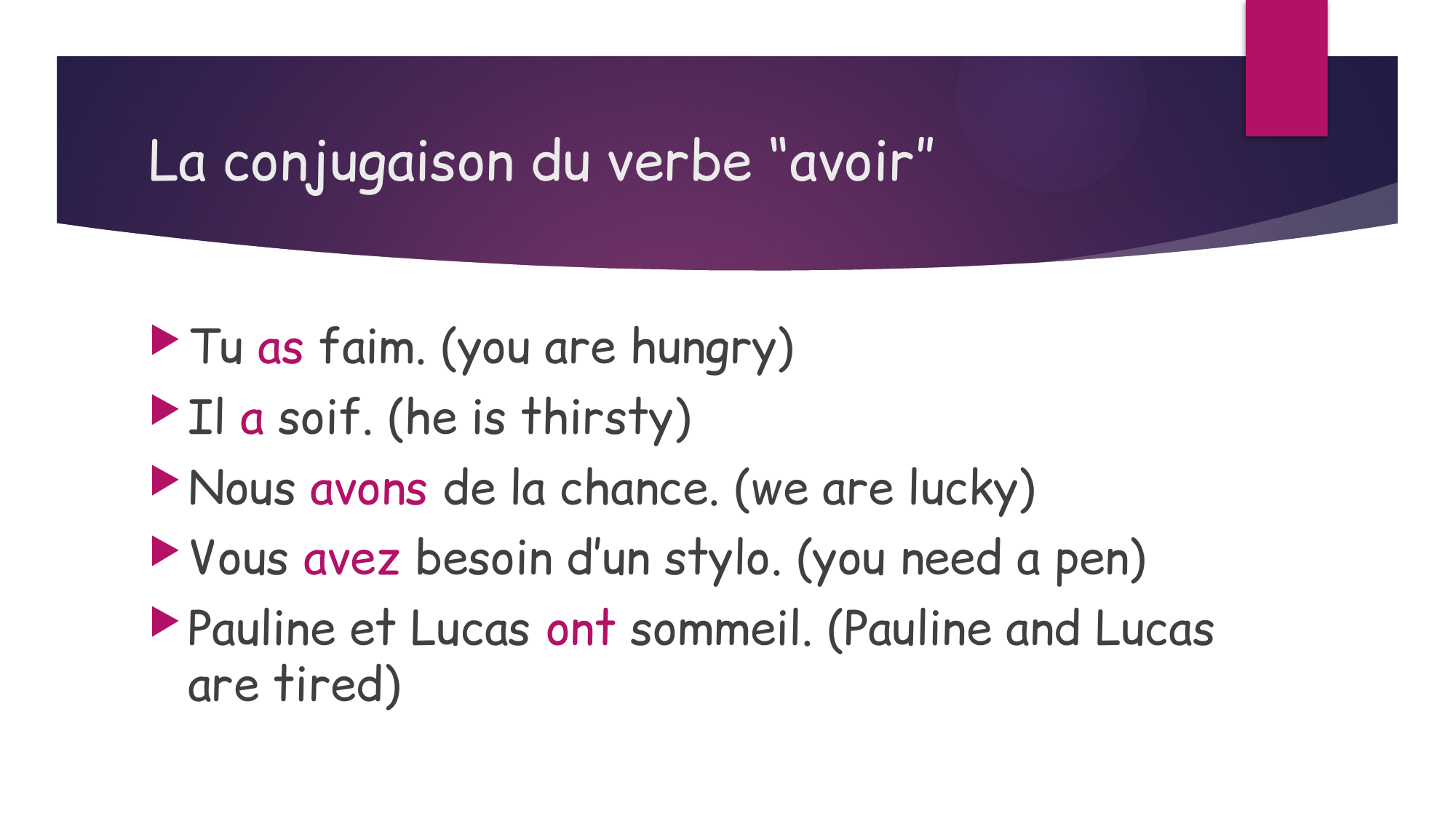

# La conjugaison du verbe “avoir”
Tu as faim. (you are hungry)
Il a soif. (he is thirsty)
Nous avons de la chance. (we are lucky)
Vous avez besoin d’un stylo. (you need a pen)
Pauline et Lucas ont sommeil. (Pauline and Lucas are tired)